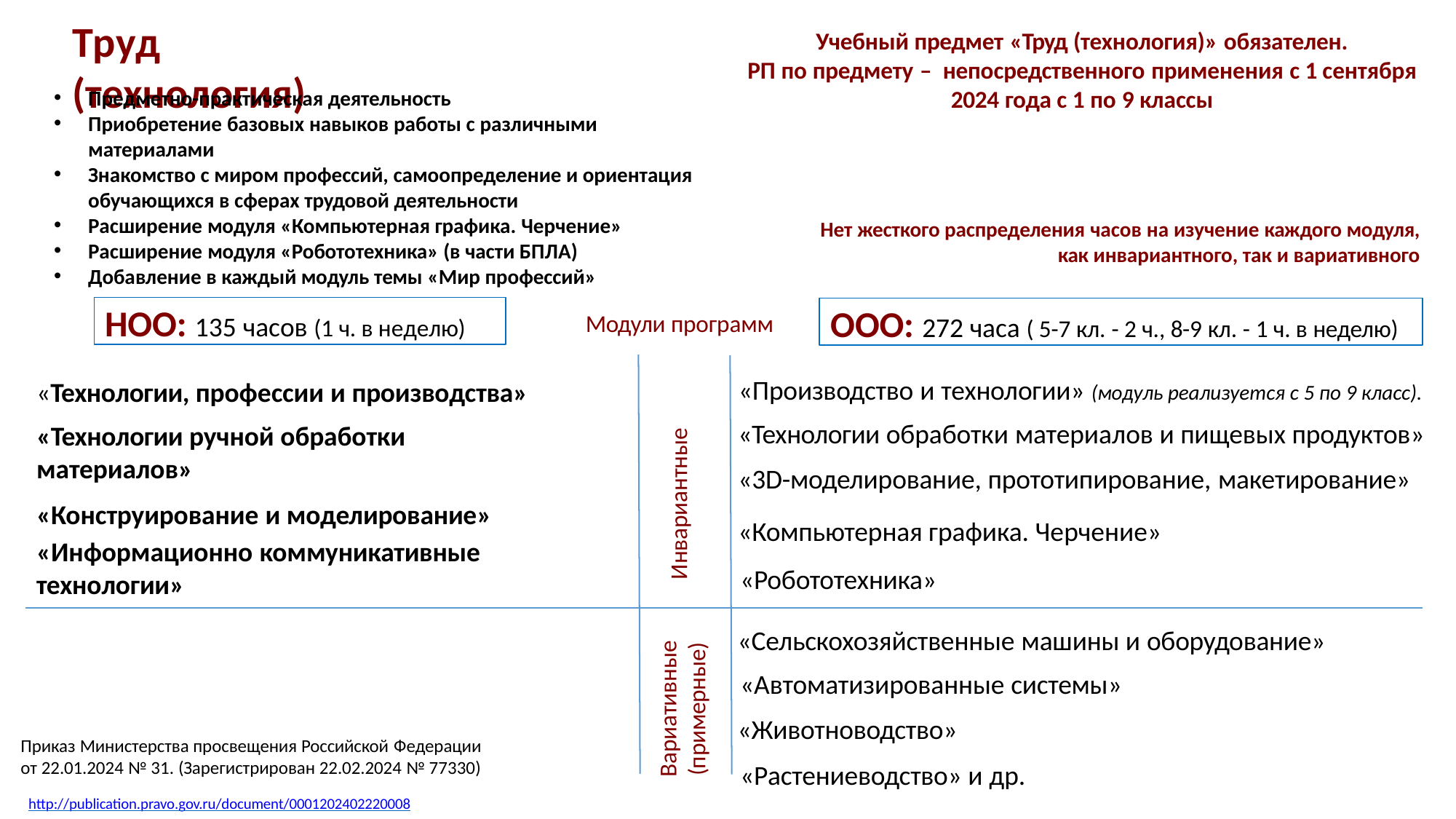

# Труд (технология)
Учебный предмет «Труд (технология)» обязателен.
РП по предмету – непосредственного применения с 1 сентября 2024 года с 1 по 9 классы
Предметно-практическая деятельность
Приобретение базовых навыков работы с различными материалами
Знакомство с миром профессий, самоопределение и ориентация
обучающихся в сферах трудовой деятельности
Расширение модуля «Компьютерная графика. Черчение»
Расширение модуля «Робототехника» (в части БПЛА)
Добавление в каждый модуль темы «Мир профессий»
Нет жесткого распределения часов на изучение каждого модуля,
как инвариантного, так и вариативного
НОО: 135 часов (1 ч. в неделю)
ООО: 272 часа ( 5-7 кл. - 2 ч., 8-9 кл. - 1 ч. в неделю)
Модули программ

«Производство и технологии» (модуль реализуется с 5 по 9 класс).
«Технологии обработки материалов и пищевых продуктов»
«3D-моделирование, прототипирование, макетирование»
«Технологии, профессии и производства»
«Технологии ручной обработки материалов»
«Конструирование и моделирование»
Инвариантные
«Компьютерная графика. Черчение»
«Робототехника»
«Информационно коммуникативные технологии»
«Сельскохозяйственные машины и оборудование»
«Автоматизированные системы»
«Животноводство»
«Растениеводство» и др.
Вариативные
(примерные)
Приказ Министерства просвещения Российской Федерации
от 22.01.2024 № 31. (Зарегистрирован 22.02.2024 № 77330)
http://publication.pravo.gov.ru/document/0001202402220008